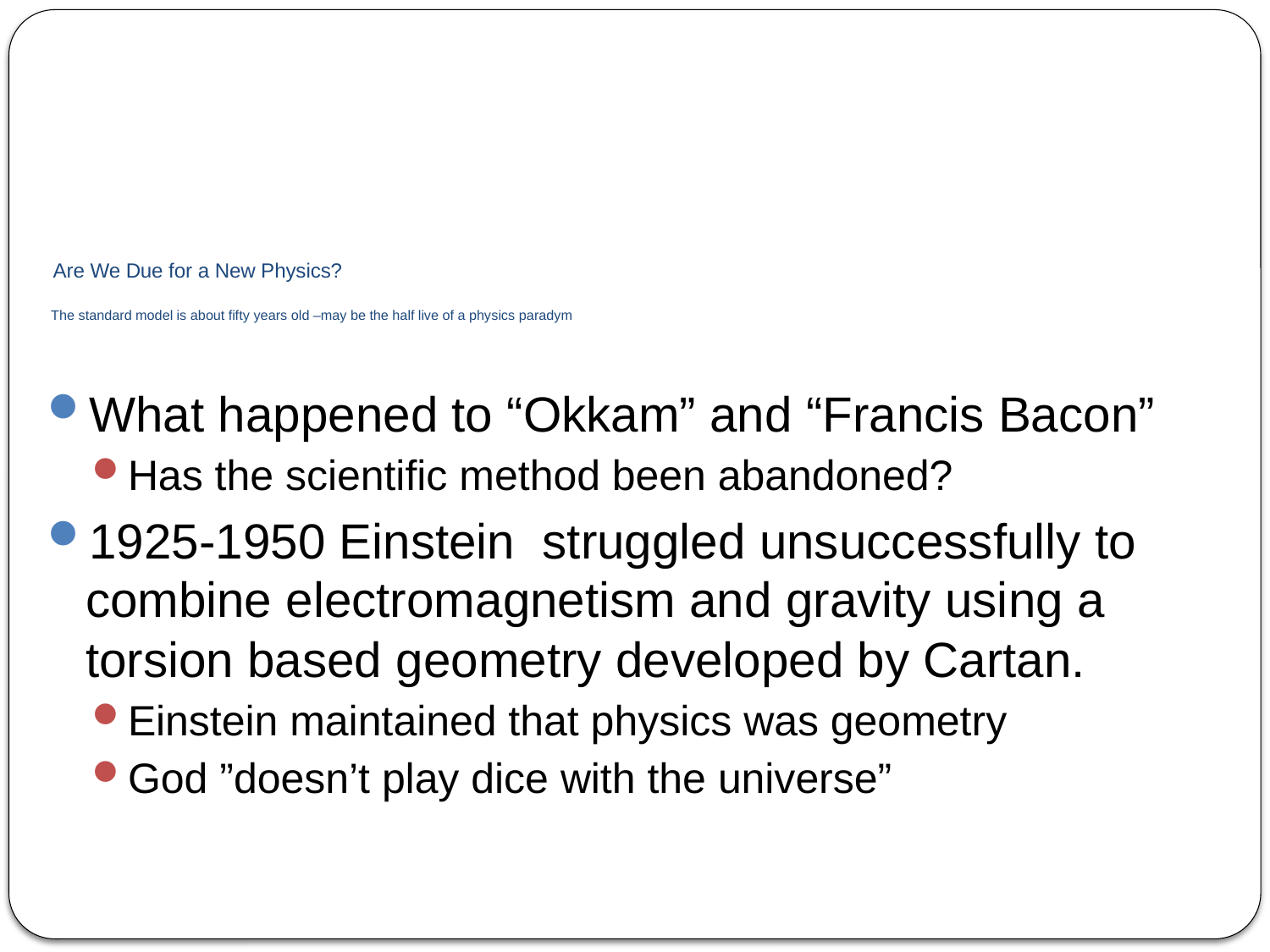

# Are We Due for a New Physics? The standard model is about fifty years old –may be the half live of a physics paradym
What happened to “Okkam” and “Francis Bacon”
Has the scientific method been abandoned?
1925-1950 Einstein  struggled unsuccessfully to combine electromagnetism and gravity using a torsion based geometry developed by Cartan.
Einstein maintained that physics was geometry
God ”doesn’t play dice with the universe”